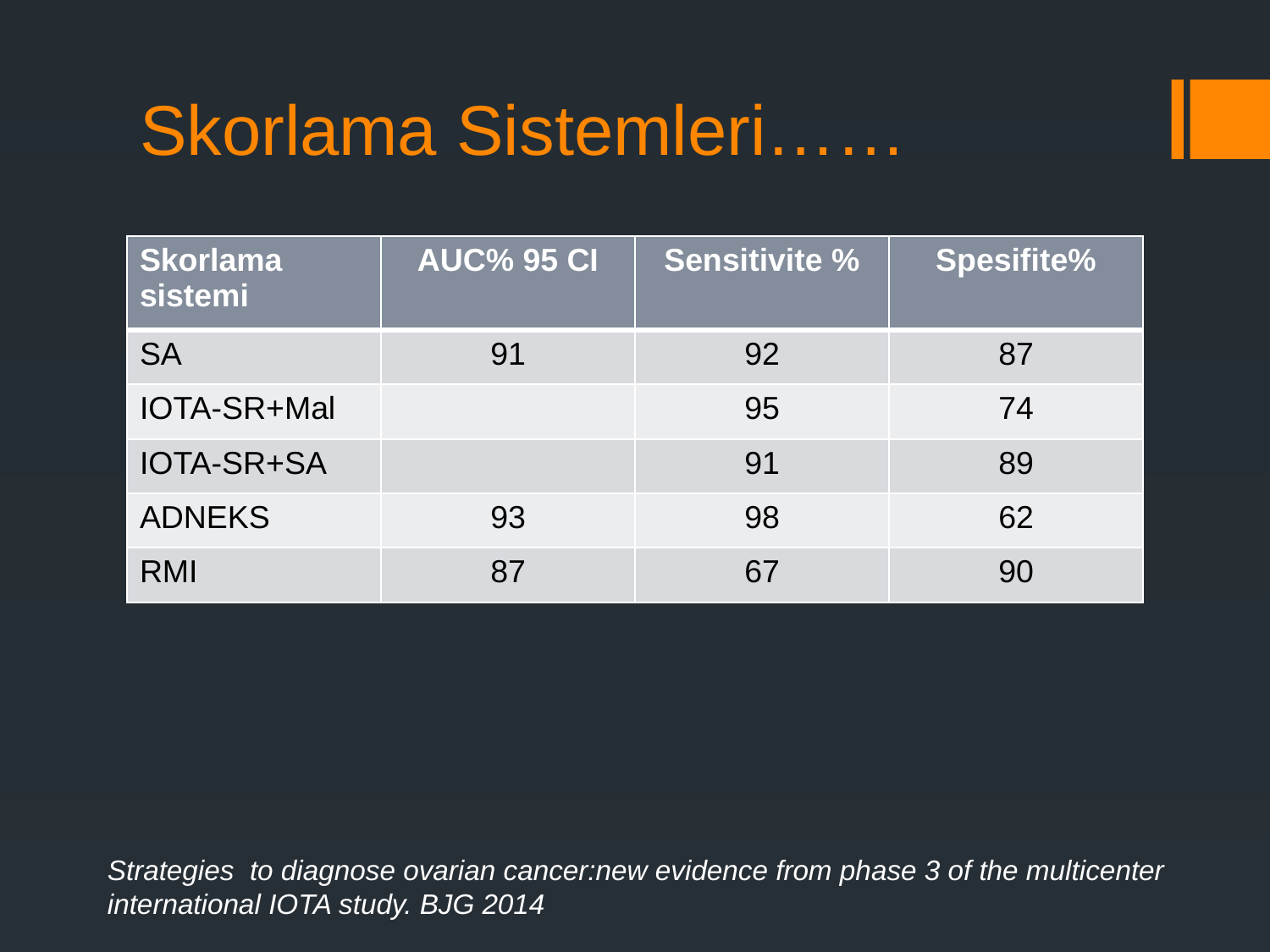

# Skorlama Sistemleri……
| Skorlama sistemi | AUC% 95 CI | Sensitivite % | Spesifite% |
| --- | --- | --- | --- |
| SA | 91 | 92 | 87 |
| IOTA-SR+Mal |  | 95 | 74 |
| IOTA-SR+SA |  | 91 | 89 |
| ADNEKS | 93 | 98 | 62 |
| RMI | 87 | 67 | 90 |
Strategies  to diagnose ovarian cancer:new evidence from phase 3 of the multicenter international IOTA study. BJG 2014